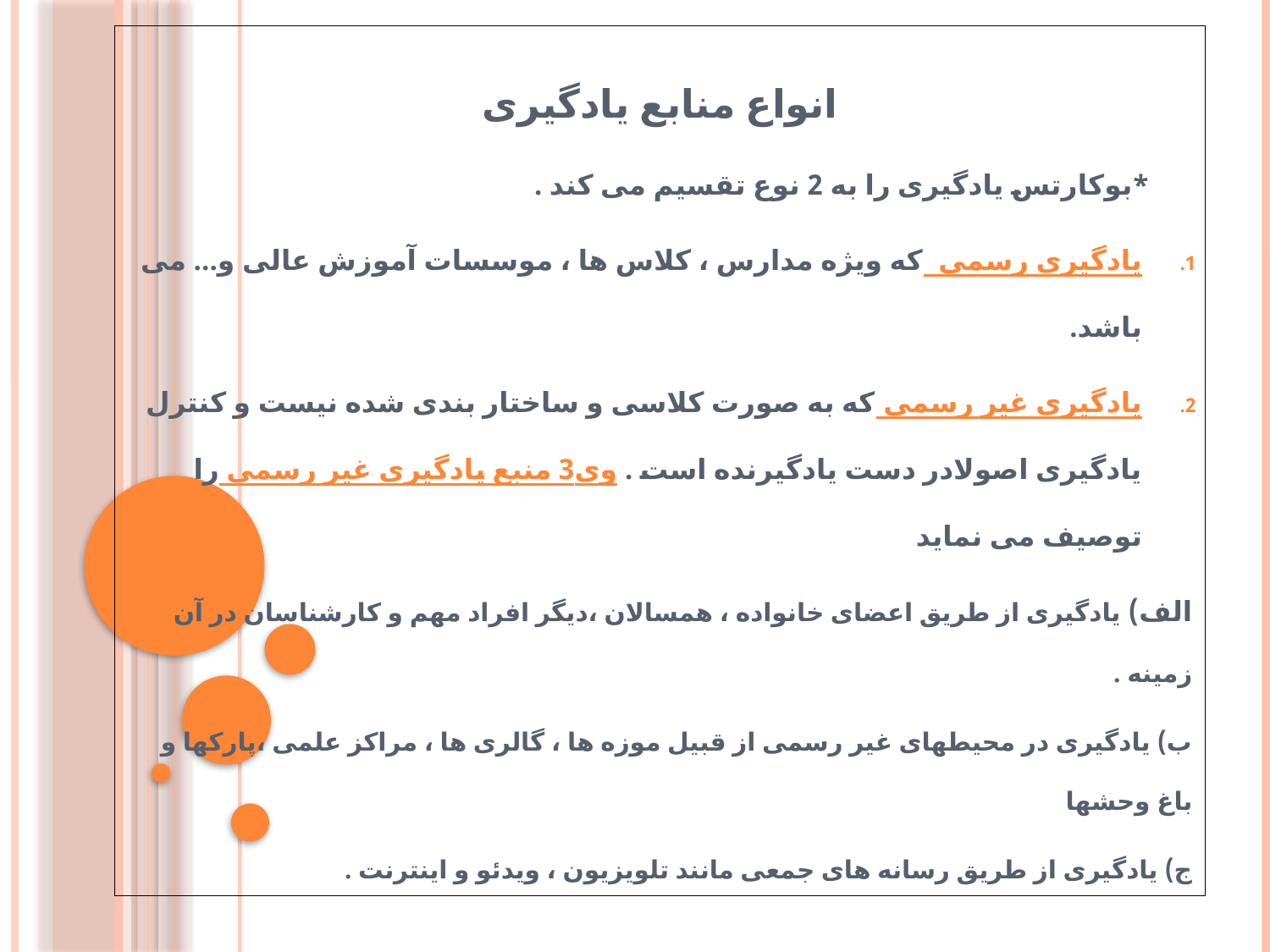

انواع منابع یادگیری
      *بوکارتس یادگیری را به 2 نوع تقسیم می کند .
یادگیری رسمی  که ویژه مدارس ، کلاس ها ، موسسات آموزش عالی و... می باشد.
یادگیری غیر رسمی که به صورت کلاسی و ساختار بندی شده نیست و کنترل یادگیری اصولادر دست یادگیرنده است . وی3 منبع یادگیری غیر رسمی را توصیف می نماید
الف) یادگیری از طریق اعضای خانواده ، همسالان ،دیگر افراد مهم و کارشناسان در آن زمینه .
ب) یادگیری در محیطهای غیر رسمی از قبیل موزه ها ، گالری ها ، مراکز علمی ،پارکها و باغ وحشها
ج) یادگیری از طریق رسانه های جمعی مانند تلویزیون ، ویدئو و اینترنت .

#